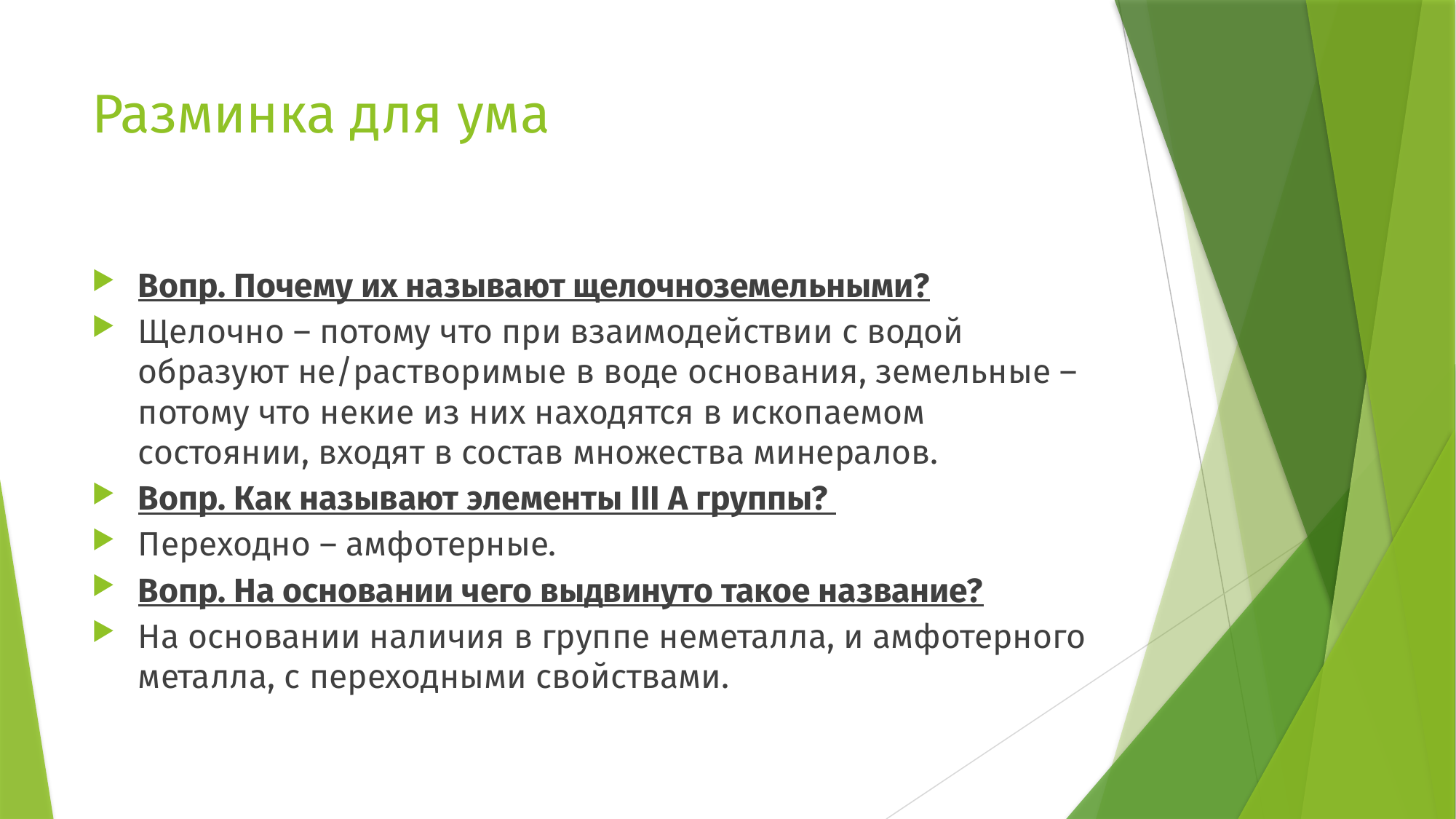

# Разминка для ума
Вопр. Почему их называют щелочноземельными?
Щелочно – потому что при взаимодействии с водой образуют не/растворимые в воде основания, земельные – потому что некие из них находятся в ископаемом состоянии, входят в состав множества минералов.
Вопр. Как называют элементы III А группы?
Переходно – амфотерные.
Вопр. На основании чего выдвинуто такое название?
На основании наличия в группе неметалла, и амфотерного металла, с переходными свойствами.